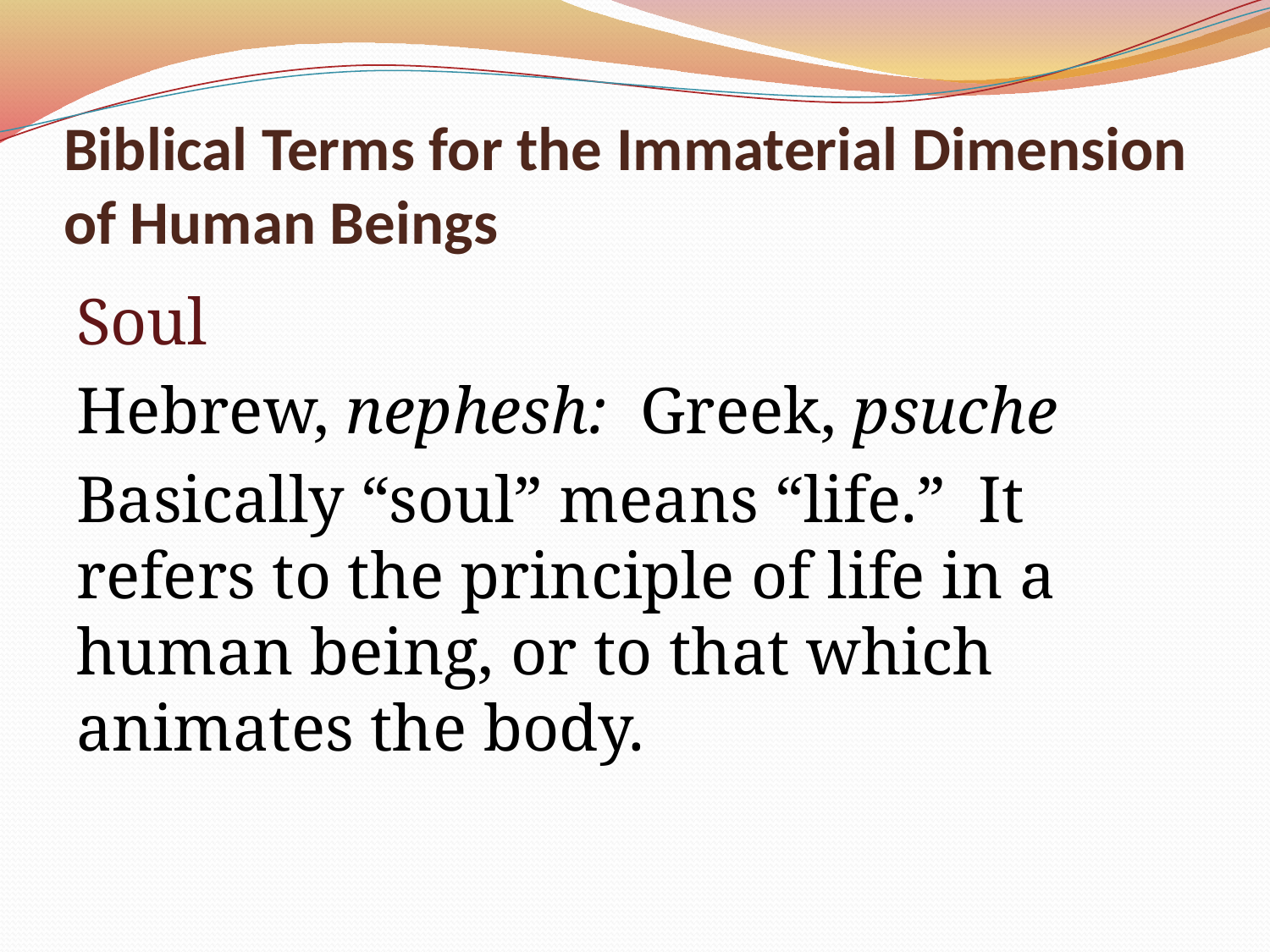

# Biblical Terms for the Immaterial Dimension of Human Beings
Soul
Hebrew, nephesh:  Greek, psuche
Basically “soul” means “life.”  It refers to the principle of life in a human being, or to that which animates the body.